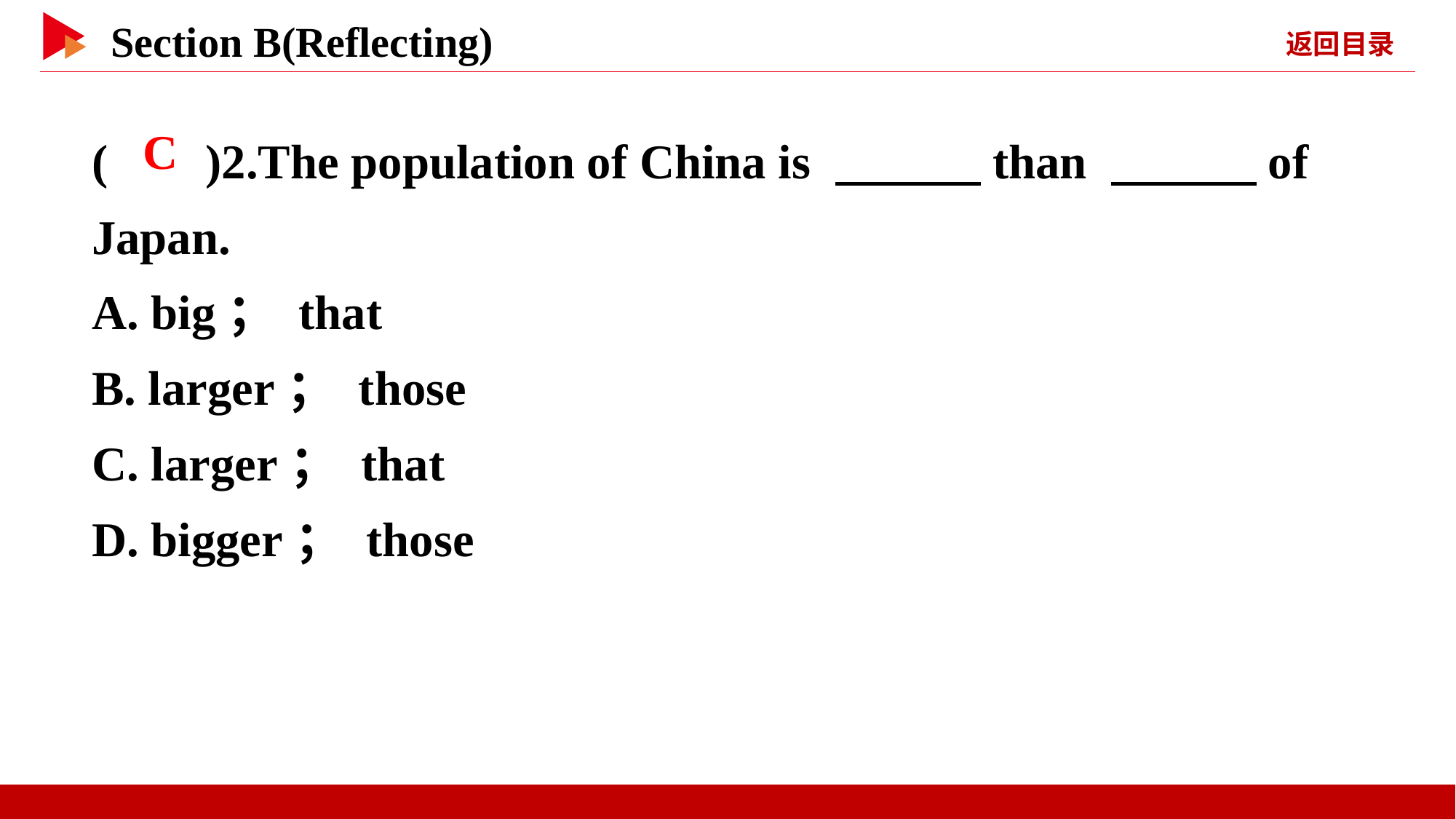

(        )2.The population of China is 　　　than 　　　of Japan.
A. big； that
B. larger； those
C. larger； that
D. bigger； those
   C